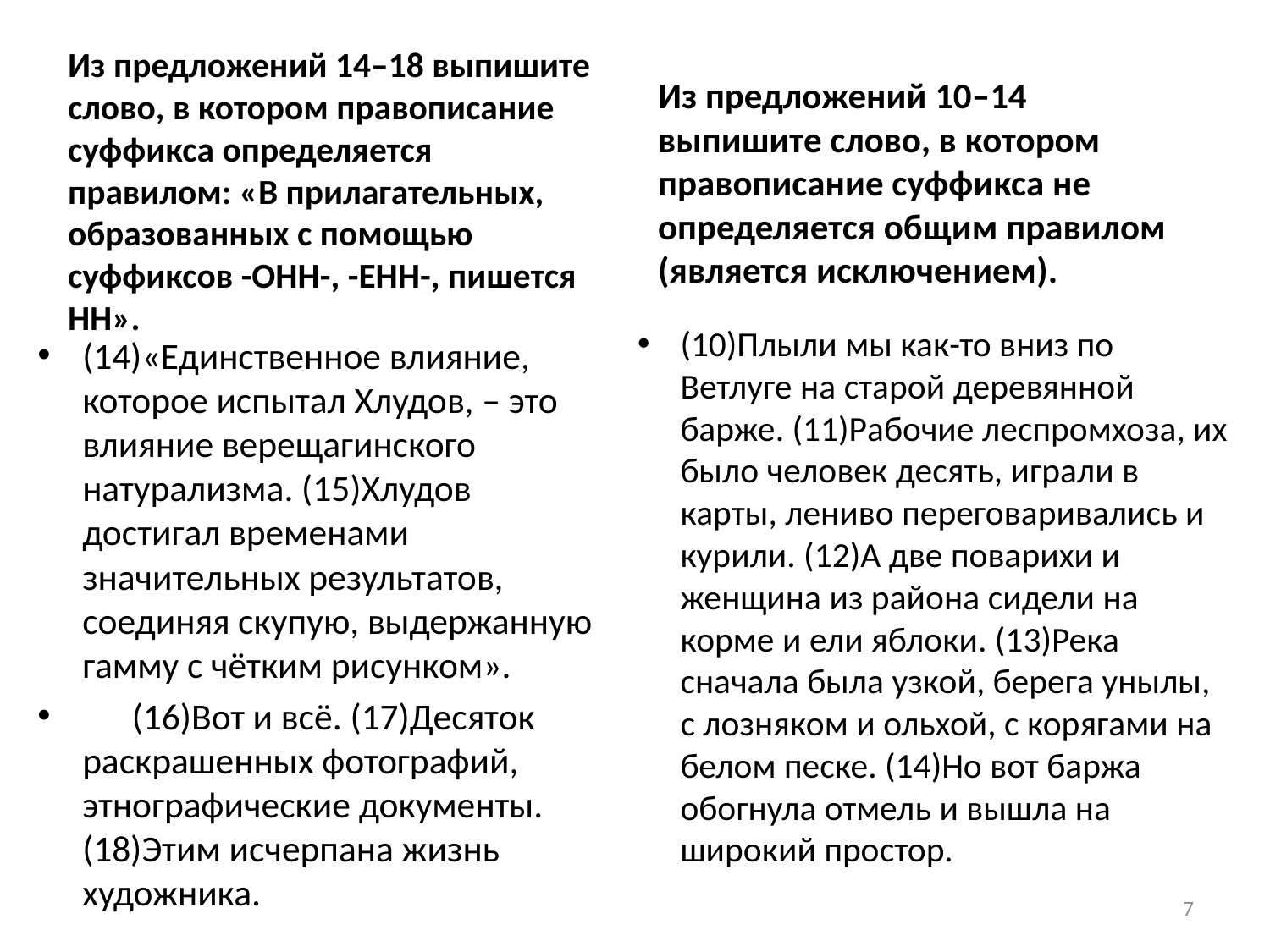

#
Из предложений 14–18 выпишите слово, в котором правописание суффикса определяется правилом: «В прилагательных, образованных с помощью суффиксов -ОНН-, -ЕНН-, пишется НН».

Из предложений 10–14 выпишите слово, в котором правописание суффикса не определяется общим правилом (является исключением).

(10)Плыли мы как-то вниз по Ветлуге на старой деревянной барже. (11)Рабочие леспромхоза, их было человек десять, играли в карты, лениво переговаривались и курили. (12)А две поварихи и женщина из района сидели на корме и ели яблоки. (13)Река сначала была узкой, берега унылы, с лозняком и ольхой, с корягами на белом песке. (14)Но вот баржа обогнула отмель и вышла на широкий простор.

(14)«Единственное влияние, которое испытал Хлудов, – это влияние верещагинского натурализма. (15)Хлудов достигал временами значительных результатов, соединяя скупую, выдержанную гамму с чётким рисунком».
      (16)Вот и всё. (17)Десяток раскрашенных фотографий, этнографические документы. (18)Этим исчерпана жизнь художника.

7